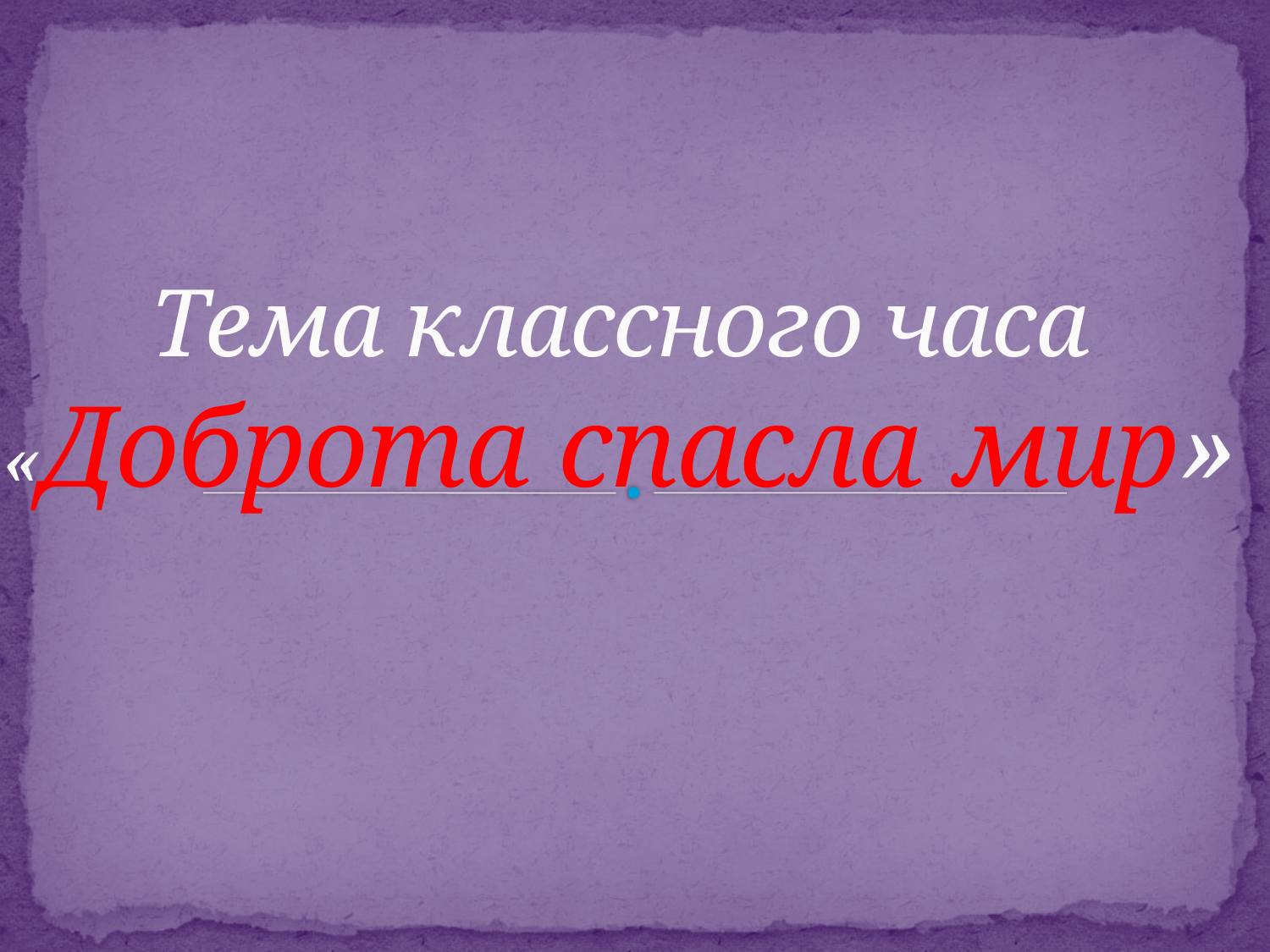

# Тема классного часа «Доброта спасла мир»